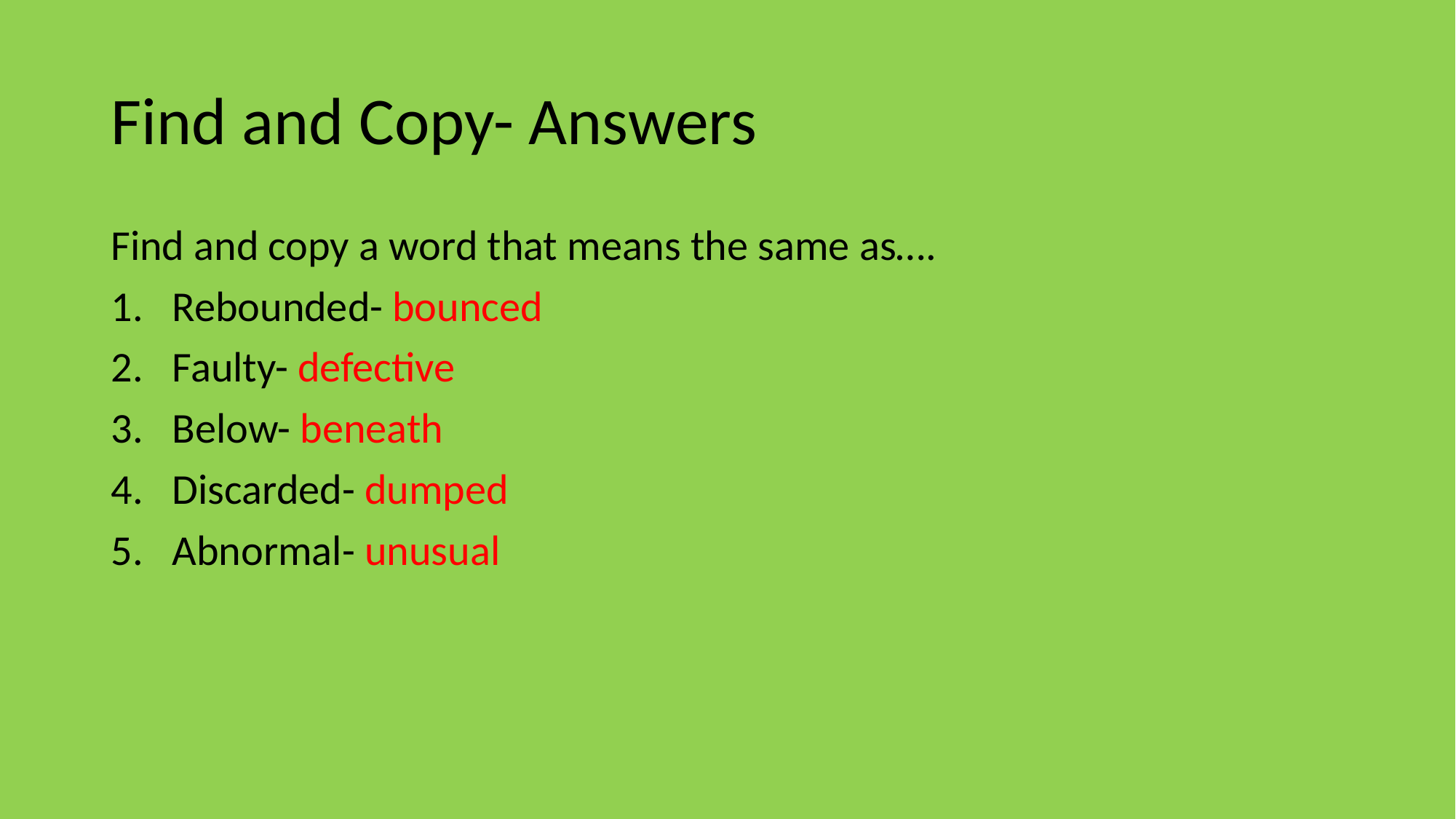

# Find and Copy- Answers
Find and copy a word that means the same as….
Rebounded- bounced
Faulty- defective
Below- beneath
Discarded- dumped
Abnormal- unusual